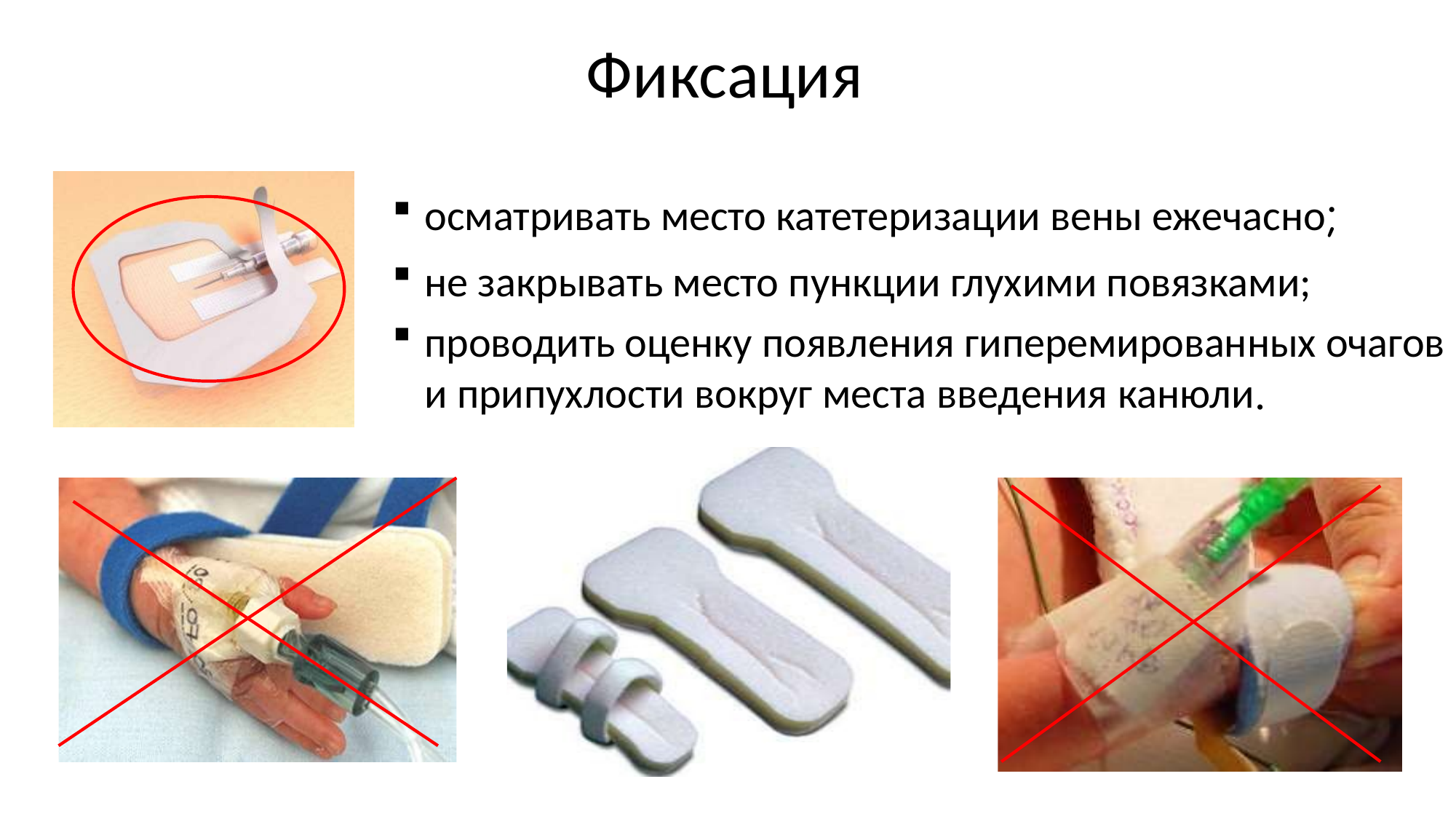

# Фиксация

осматривать место катетеризации вены ежечасно;
не закрывать место пункции глухими повязками;
проводить оценку появления гиперемированных очагов и припухлости вокруг места введения канюли.